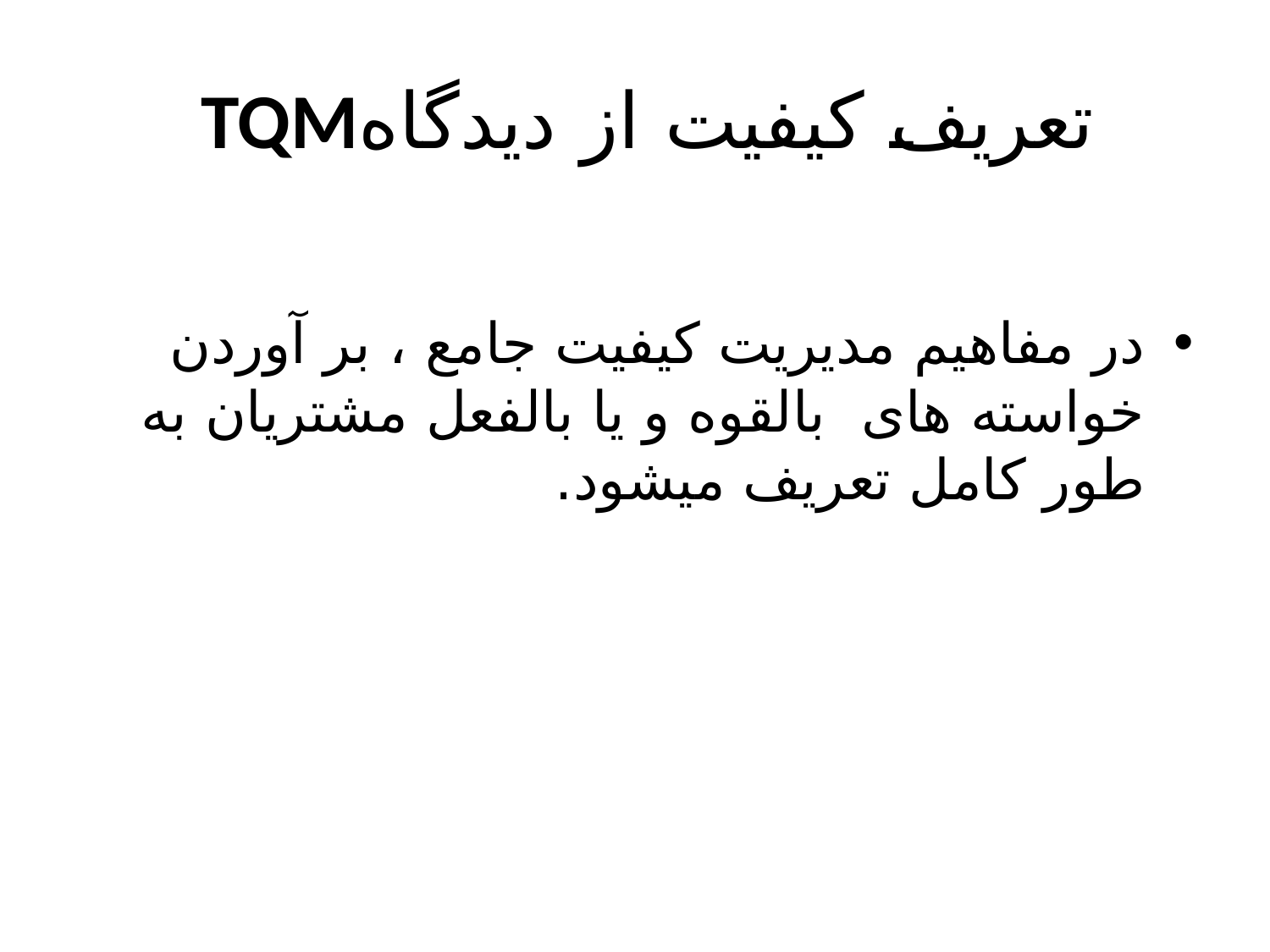

# تعریف کیفیت از دیدگاهTQM

در مفاهیم مدیریت کیفیت جامع ، بر آوردن خواسته های  بالقوه و یا بالفعل مشتریان به طور کامل تعریف میشود.